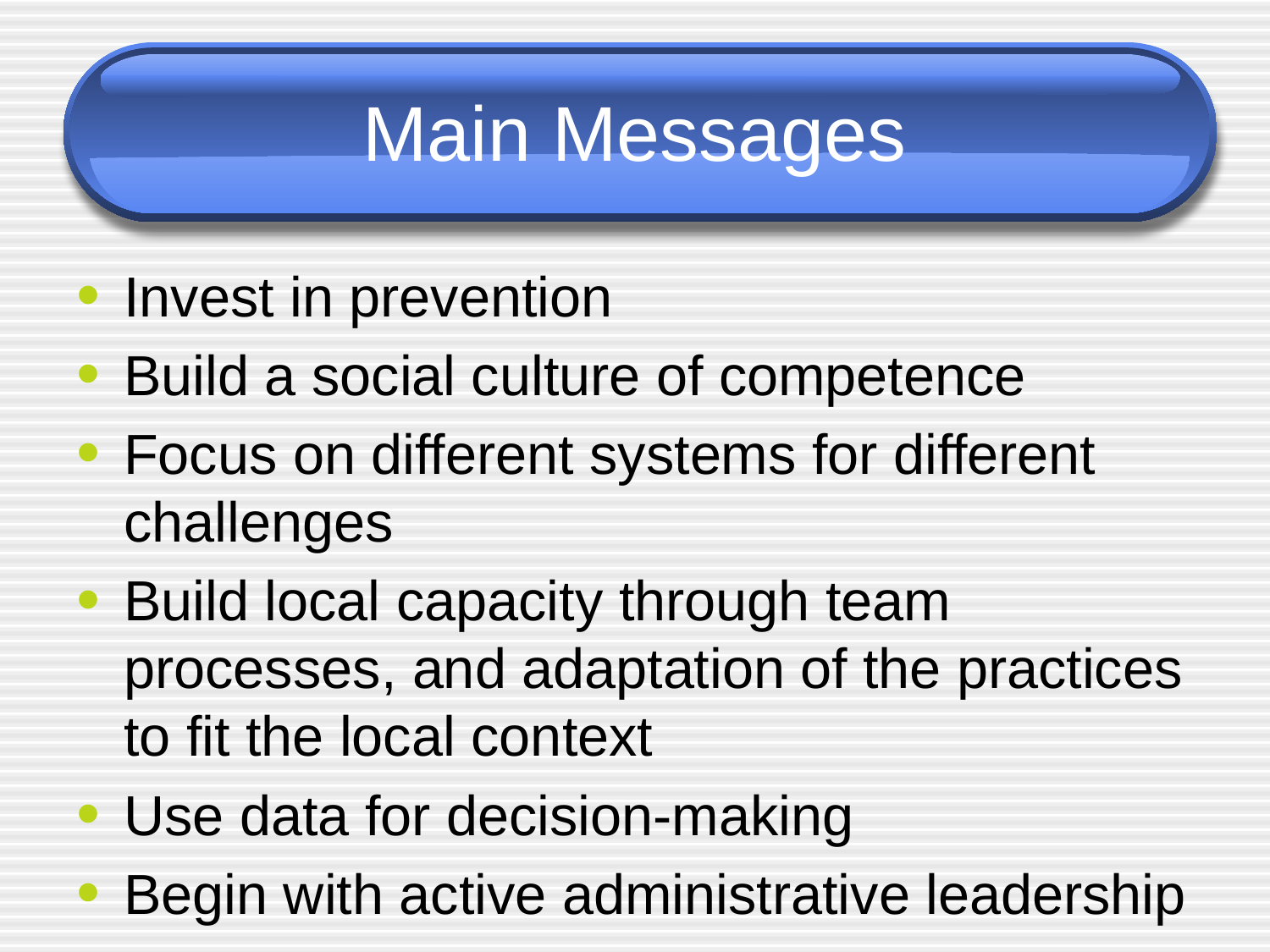

# Main Messages
Invest in prevention
Build a social culture of competence
Focus on different systems for different challenges
Build local capacity through team processes, and adaptation of the practices to fit the local context
Use data for decision-making
Begin with active administrative leadership